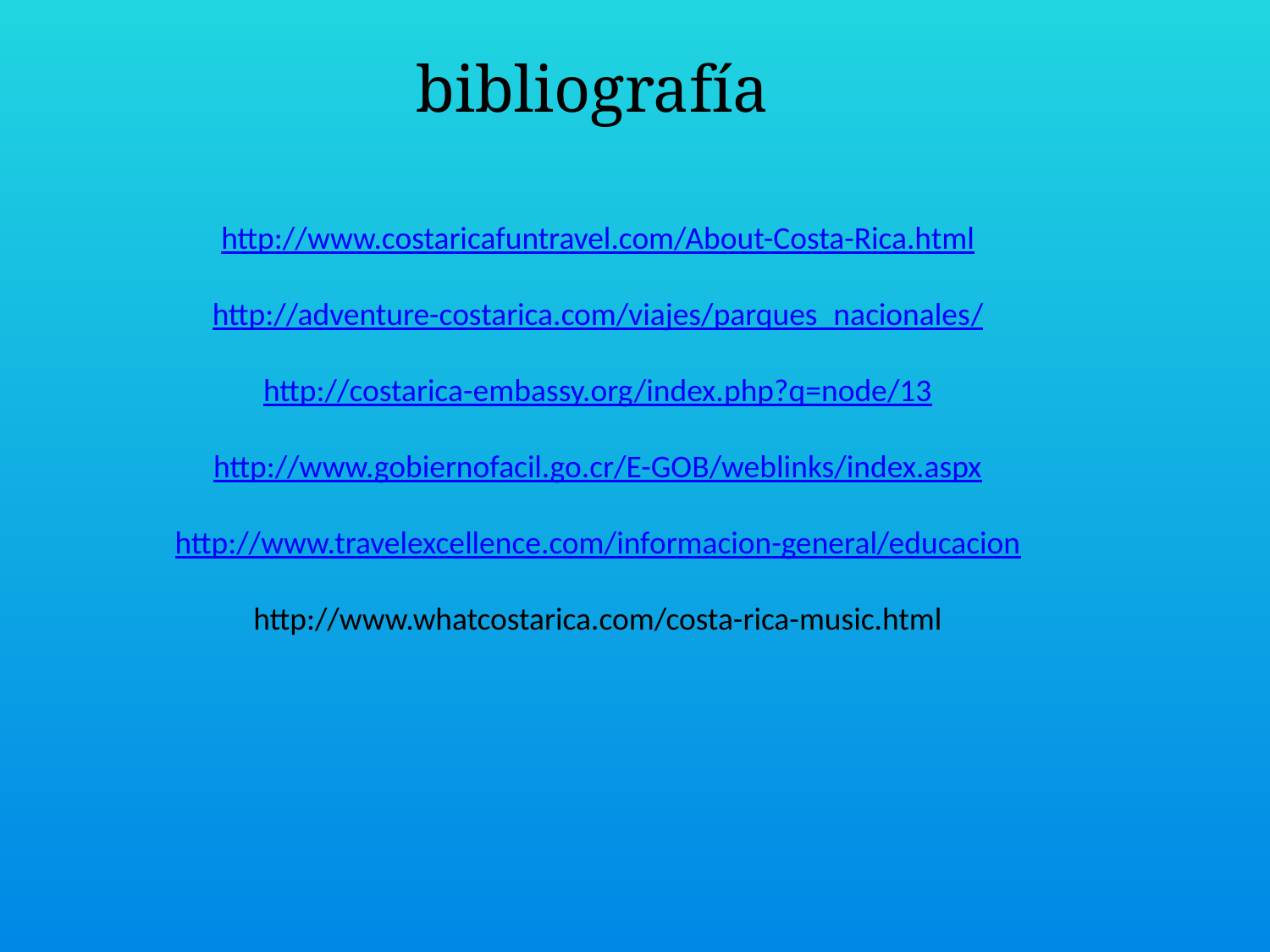

bibliografía

http://www.costaricafuntravel.com/About-Costa-Rica.html

http://adventure-costarica.com/viajes/parques_nacionales/

http://costarica-embassy.org/index.php?q=node/13

http://www.gobiernofacil.go.cr/E-GOB/weblinks/index.aspx

http://www.travelexcellence.com/informacion-general/educacion

http://www.whatcostarica.com/costa-rica-music.html